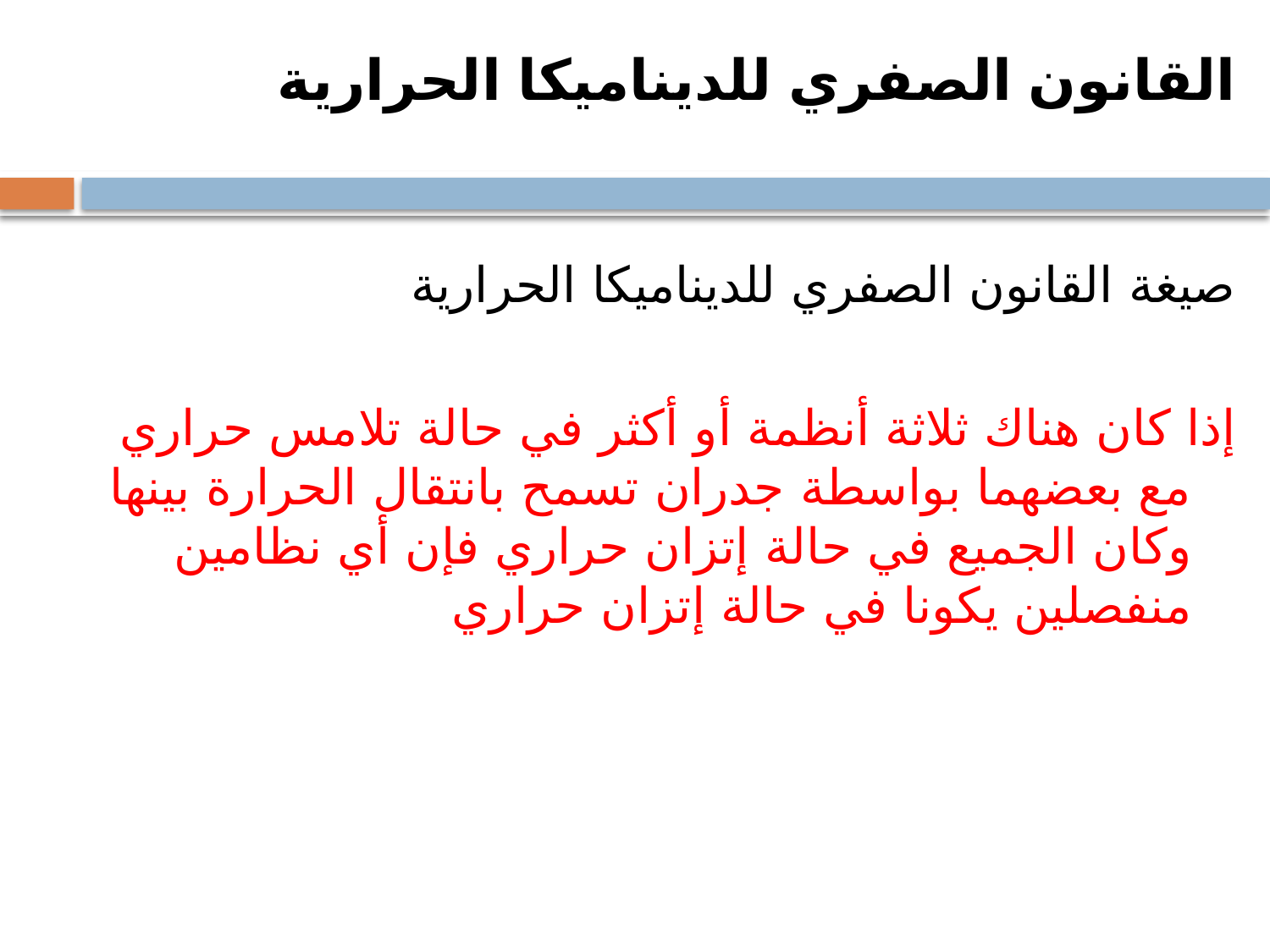

# القانون الصفري للديناميكا الحرارية
صيغة القانون الصفري للديناميكا الحرارية

إذا كان هناك ثلاثة أنظمة أو أكثر في حالة تلامس حراري مع بعضهما بواسطة جدران تسمح بانتقال الحرارة بينها وكان الجميع في حالة إتزان حراري فإن أي نظامين منفصلين يكونا في حالة إتزان حراري